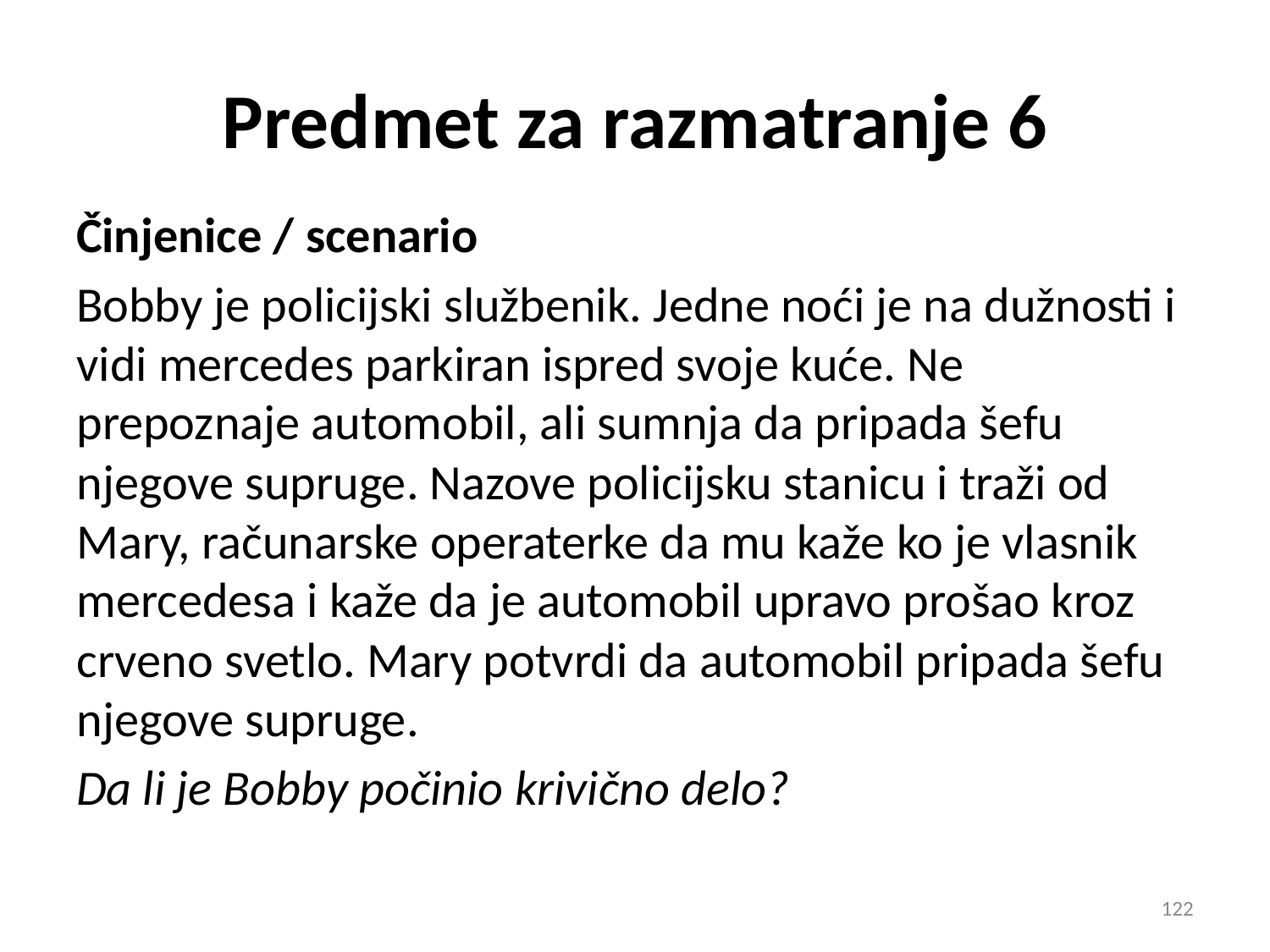

# Predmet za razmatranje 6
Činjenice / scenario
Bobby je policijski službenik. Jedne noći je na dužnosti i vidi mercedes parkiran ispred svoje kuće. Ne prepoznaje automobil, ali sumnja da pripada šefu njegove supruge. Nazove policijsku stanicu i traži od Mary, računarske operaterke da mu kaže ko je vlasnik mercedesa i kaže da je automobil upravo prošao kroz crveno svetlo. Mary potvrdi da automobil pripada šefu njegove supruge.
Da li je Bobby počinio krivično delo?
122